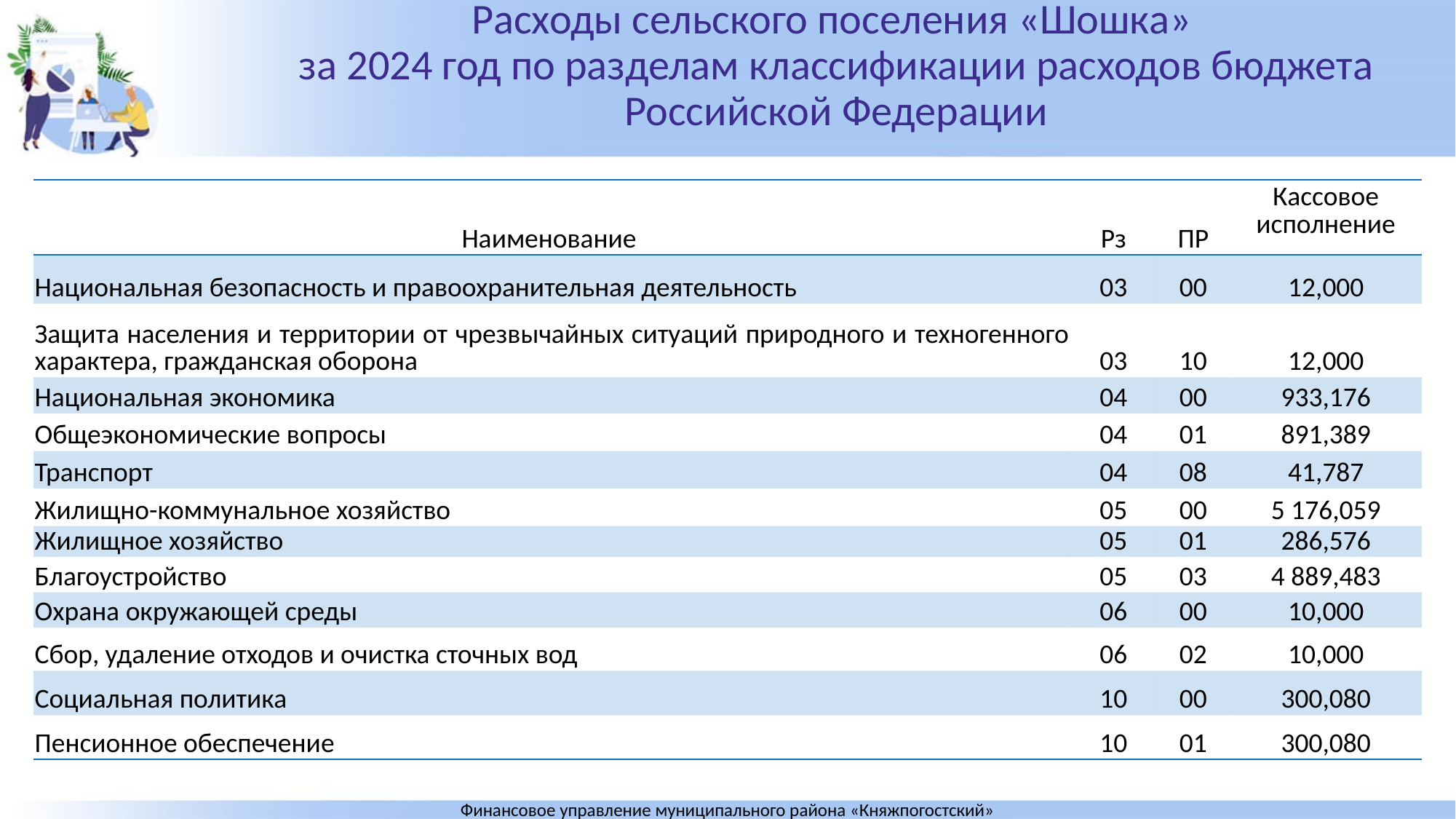

# Расходы сельского поселения «Шошка» за 2024 год по разделам классификации расходов бюджета Российской Федерации
| Наименование | Рз | ПР | Кассовое исполнение |
| --- | --- | --- | --- |
| Национальная безопасность и правоохранительная деятельность | 03 | 00 | 12,000 |
| Защита населения и территории от чрезвычайных ситуаций природного и техногенного характера, гражданская оборона | 03 | 10 | 12,000 |
| Национальная экономика | 04 | 00 | 933,176 |
| Общеэкономические вопросы | 04 | 01 | 891,389 |
| Транспорт | 04 | 08 | 41,787 |
| Жилищно-коммунальное хозяйство | 05 | 00 | 5 176,059 |
| Жилищное хозяйство | 05 | 01 | 286,576 |
| Благоустройство | 05 | 03 | 4 889,483 |
| Охрана окружающей среды | 06 | 00 | 10,000 |
| Сбор, удаление отходов и очистка сточных вод | 06 | 02 | 10,000 |
| Социальная политика | 10 | 00 | 300,080 |
| Пенсионное обеспечение | 10 | 01 | 300,080 |
Финансовое управление муниципального района «Княжпогостский»